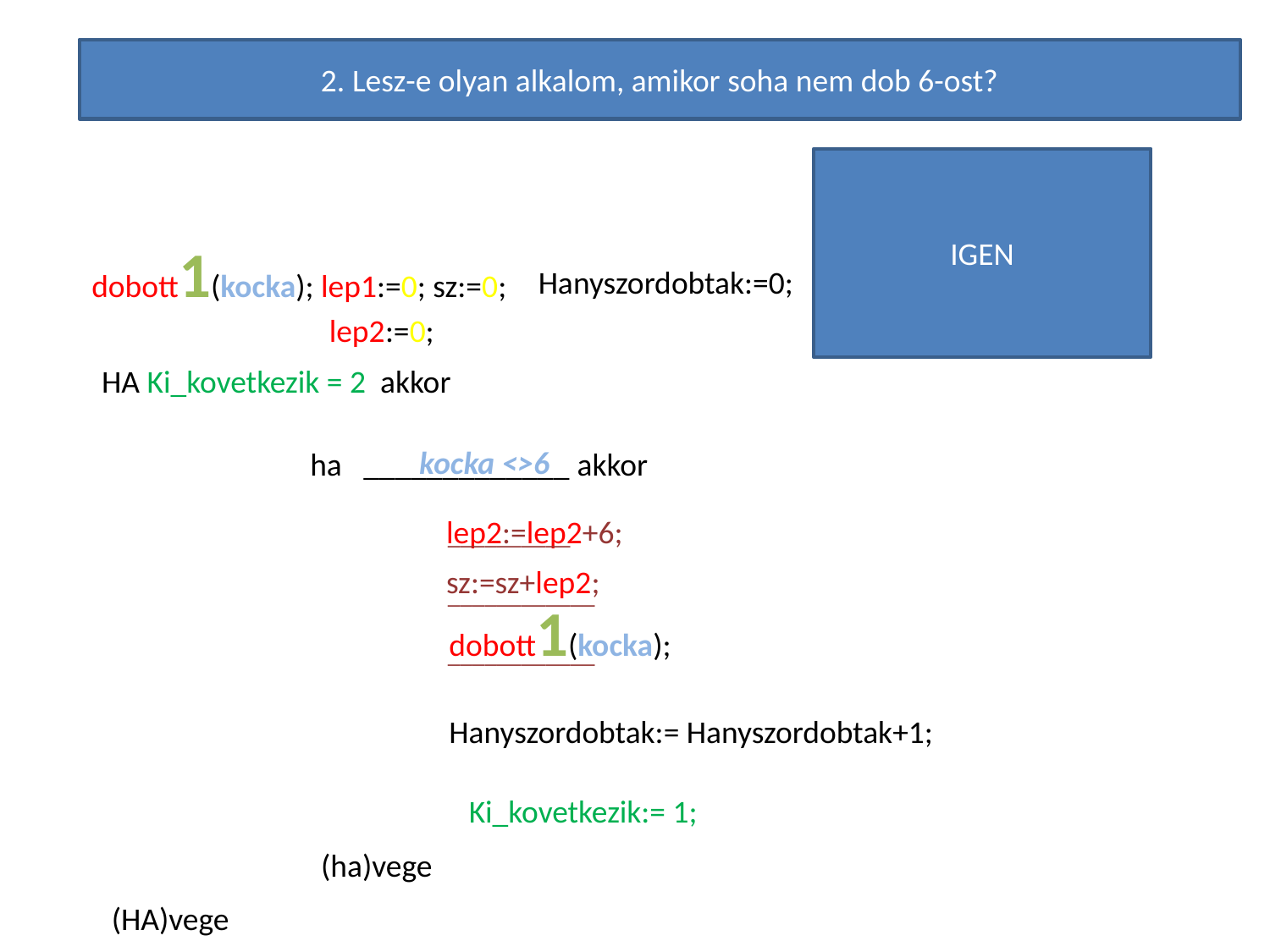

2. Lesz-e olyan alkalom, amikor soha nem dob 6-ost?
Feladat adatai:
IGEN
dobott1(kocka); lep1:=0; sz:=0;
                                 lep2:=0;
Hanyszordobtak:=0;
HA Ki_kovetkezik = 2  akkor
kocka <>6
ha   _____________ akkor

                         __________

                         ____________

                         ____________

  (ha)vege
 lep2:=lep2+6;
 sz:=sz+lep2;
dobott1(kocka);
Hanyszordobtak:= Hanyszordobtak+1;
Ki_kovetkezik:= 1;
(HA)vege